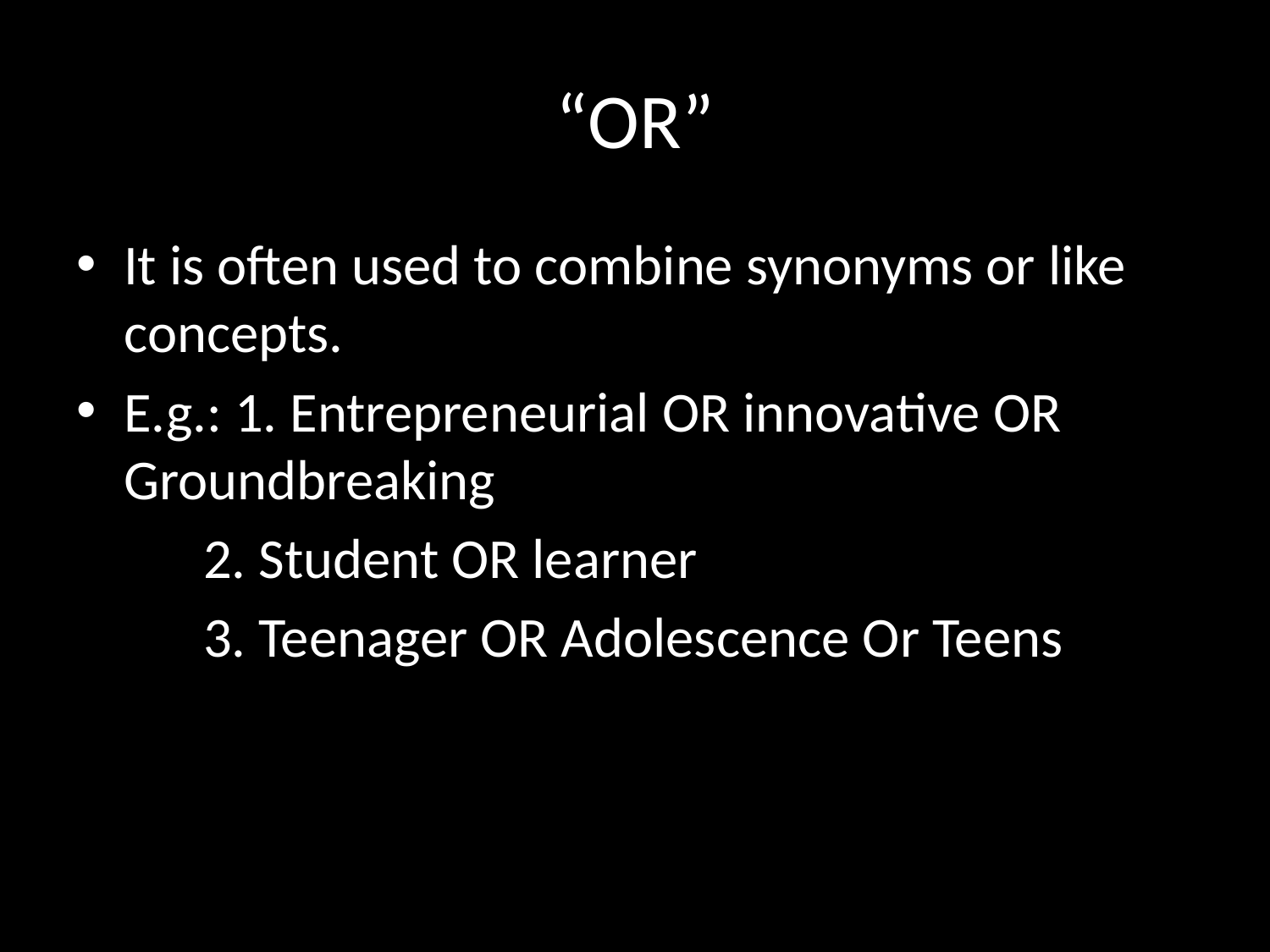

# “OR”
It is often used to combine synonyms or like concepts.
E.g.: 1. Entrepreneurial OR innovative OR Groundbreaking
2. Student OR learner
3. Teenager OR Adolescence Or Teens